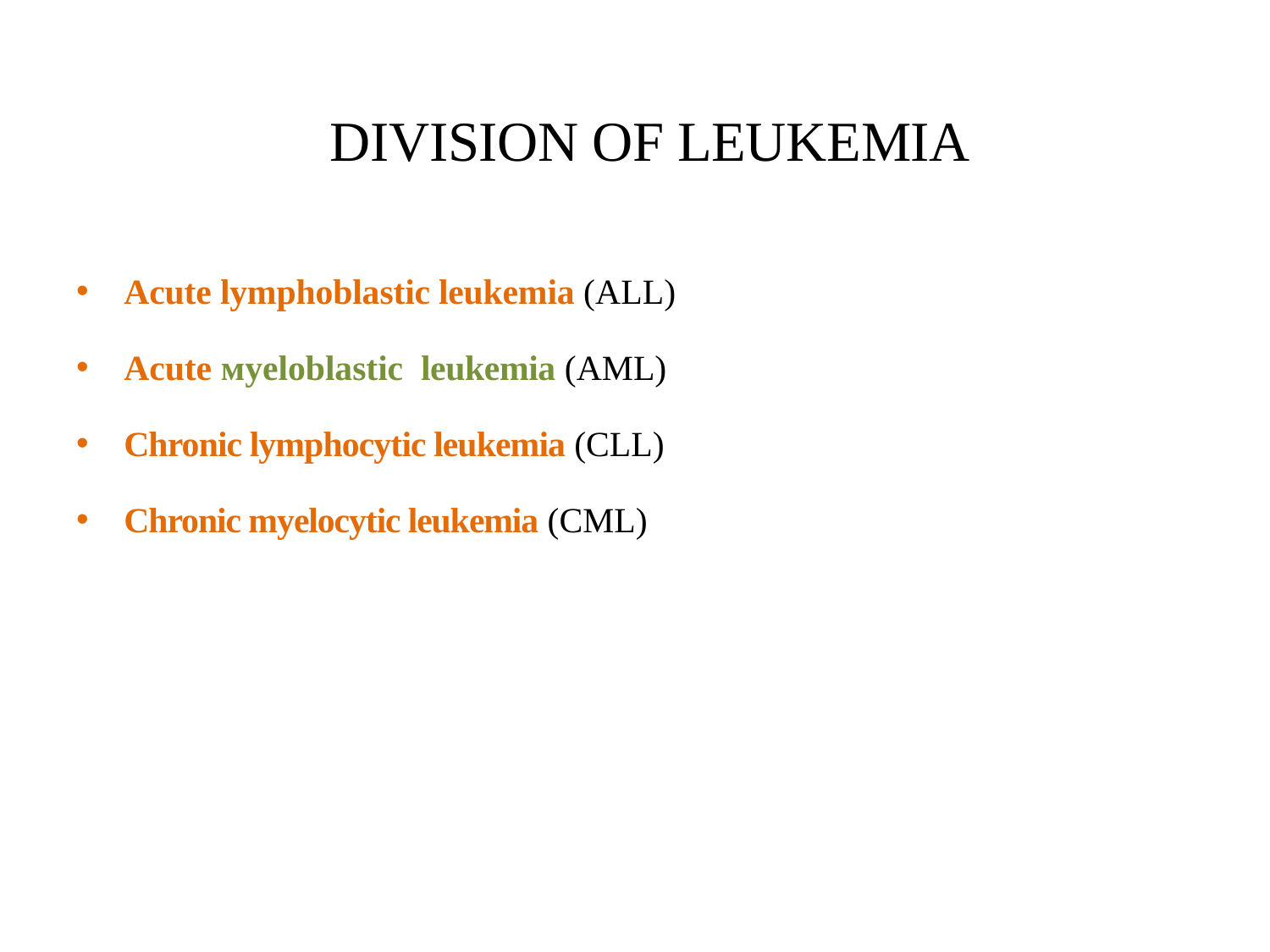

# DIVISION OF LEUKEMIA

Аcute lymphoblastic leukemia (ALL)
Аcute мyeloblastic  leukemia (AML)
Chronic lymphocytic leukemia (CLL)
Chronic myelocytic leukemia (CML)